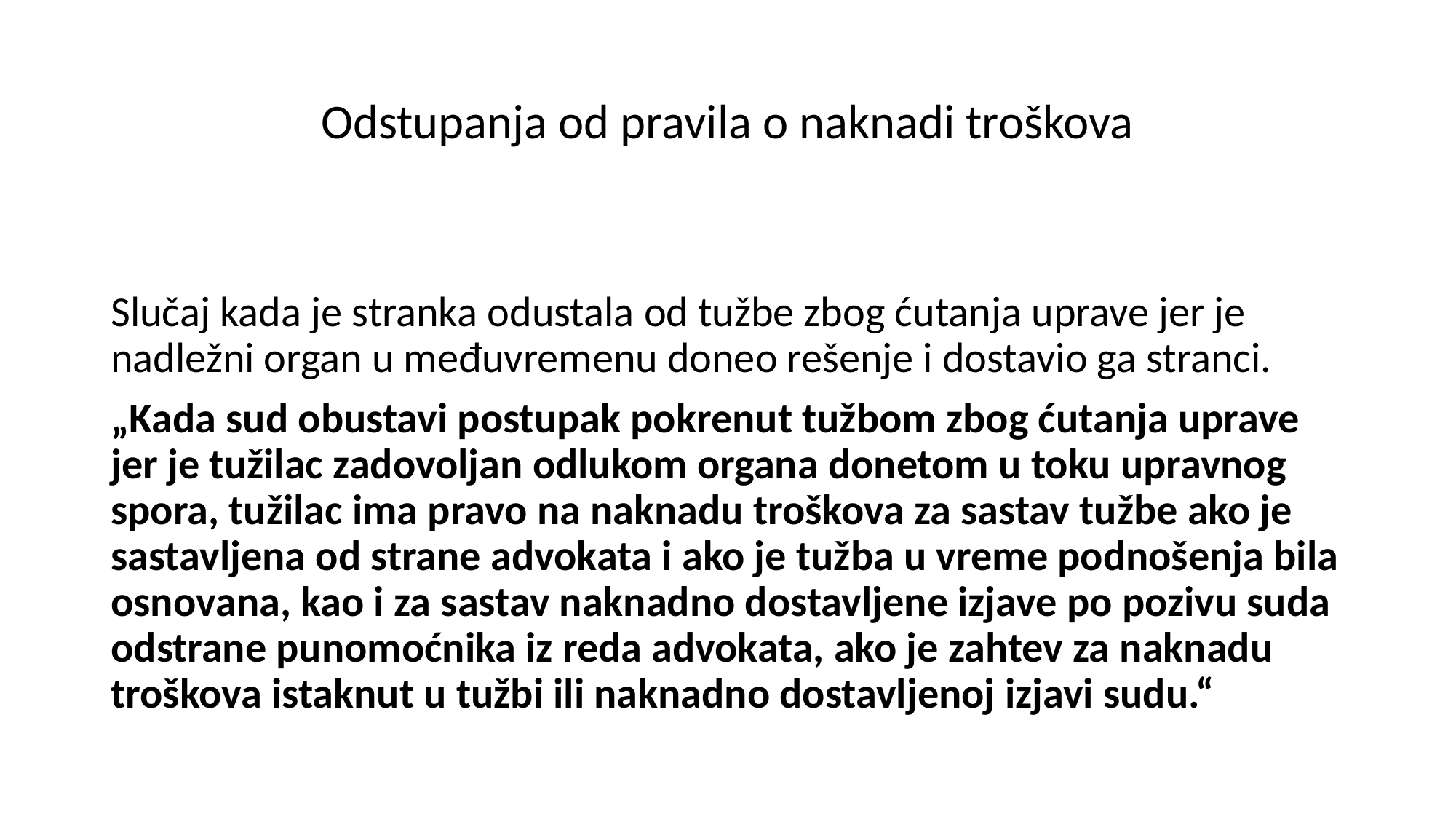

# Odstupanja od pravila o naknadi troškova

Slučaj kada je stranka odustala od tužbe zbog ćutanja uprave jer je nadležni organ u međuvremenu doneo rešenje i dostavio ga stranci.
„Kada sud obustavi postupak pokrenut tužbom zbog ćutanja uprave jer je tužilac zadovoljan odlukom organa donetom u toku upravnog spora, tužilac ima pravo na naknadu troškova za sastav tužbe ako je sastavljena od strane advokata i ako je tužba u vreme podnošenja bila osnovana, kao i za sastav naknadno dostavljene izjave po pozivu suda odstrane punomoćnika iz reda advokata, ako je zahtev za naknadu troškova istaknut u tužbi ili naknadno dostavljenoj izjavi sudu.“